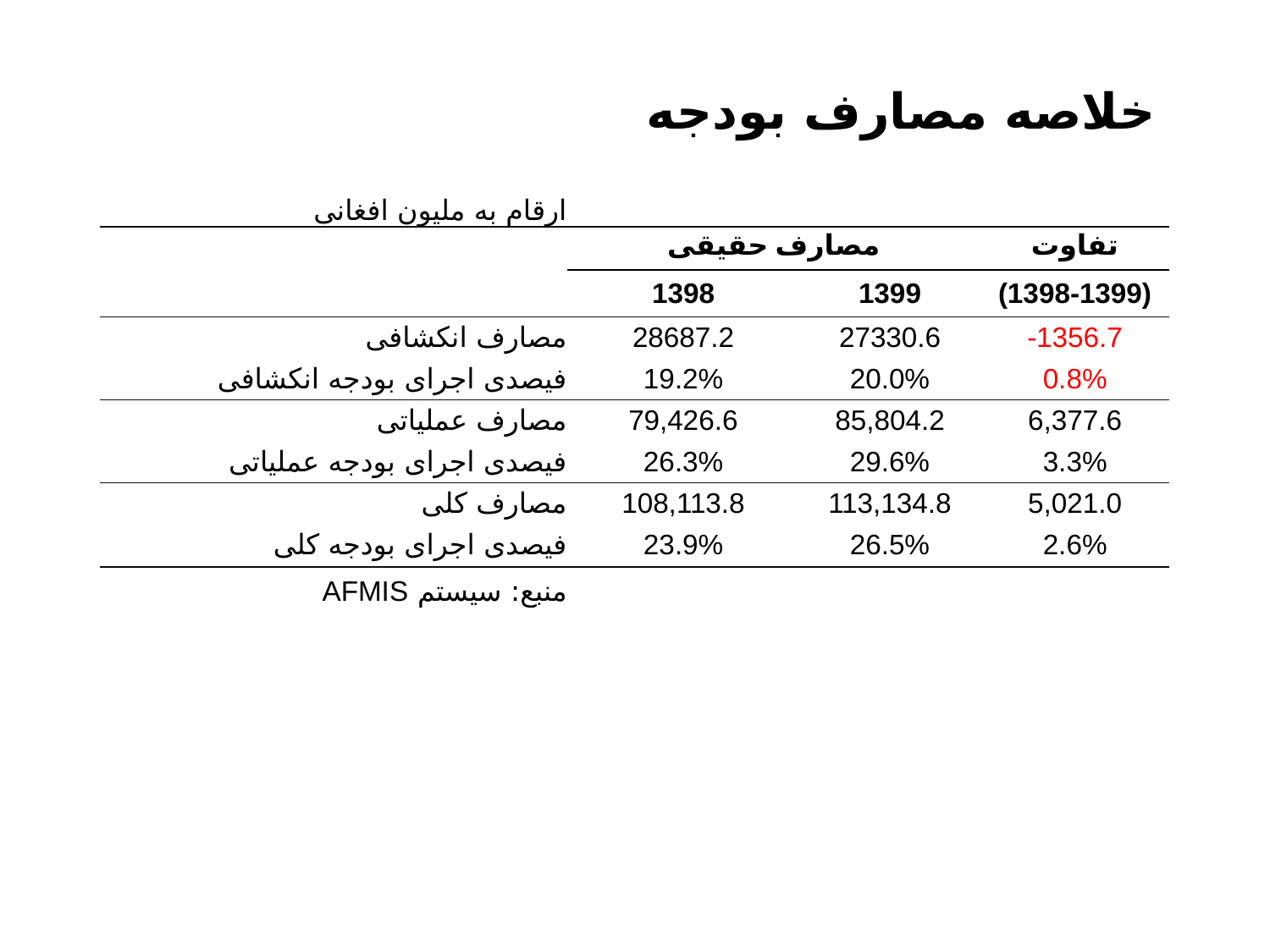

# خلاصه مصارف بودجه
| ارقام به ملیون افغانی |  |  |  |
| --- | --- | --- | --- |
|  | مصارف حقیقی |  | تفاوت |
|  | 1398 | 1399 | (1398-1399) |
| مصارف انکشافی | 28687.2 | 27330.6 | -1356.7 |
| فیصدی اجرای بودجه انکشافی | 19.2% | 20.0% | 0.8% |
| مصارف عملیاتی | 79,426.6 | 85,804.2 | 6,377.6 |
| فیصدی اجرای بودجه عملیاتی | 26.3% | 29.6% | 3.3% |
| مصارف کلی | 108,113.8 | 113,134.8 | 5,021.0 |
| فیصدی اجرای بودجه کلی | 23.9% | 26.5% | 2.6% |
| منبع: سیستم AFMIS |  |  |  |